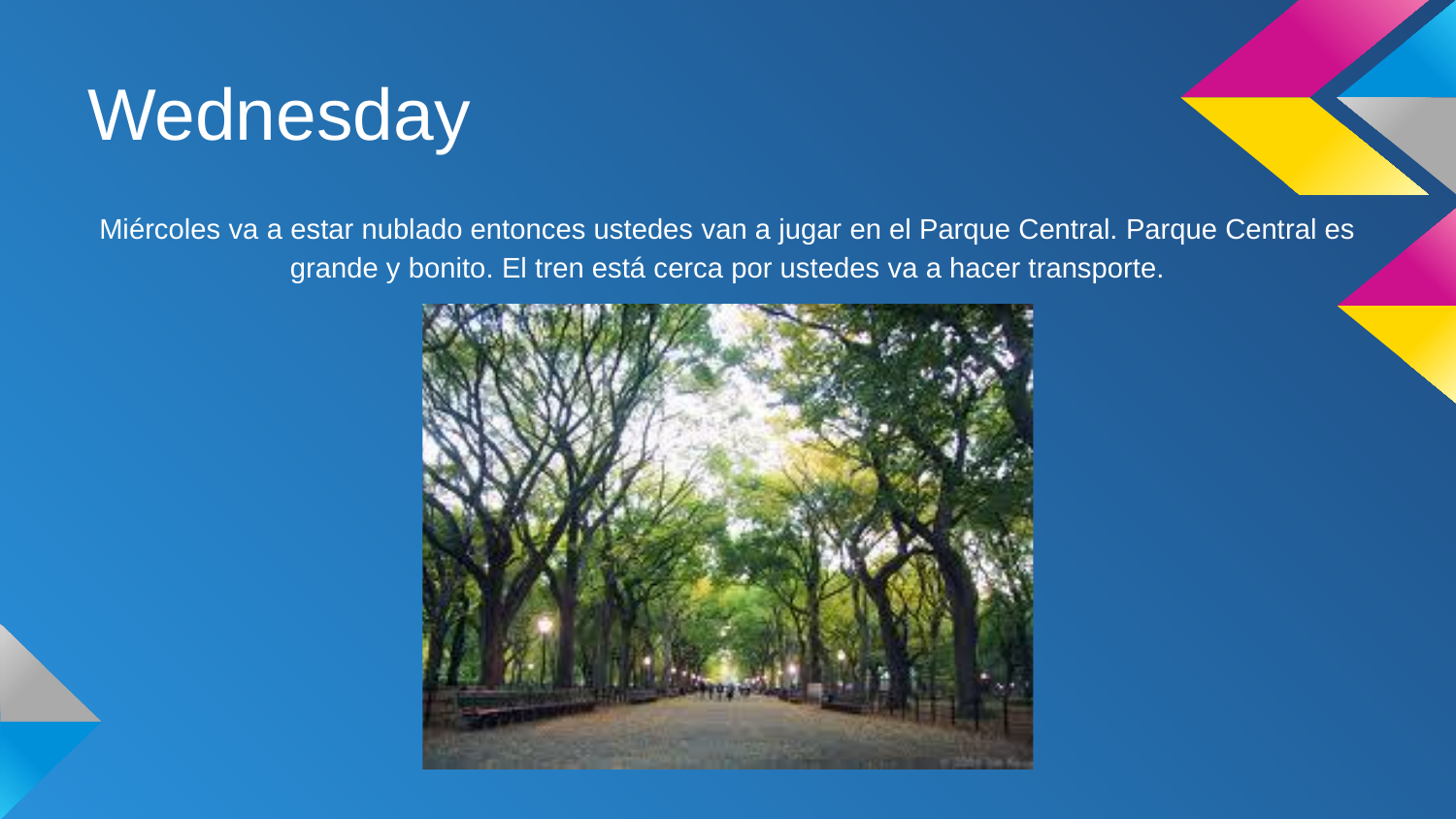

# Wednesday
Miércoles va a estar nublado entonces ustedes van a jugar en el Parque Central. Parque Central es grande y bonito. El tren está cerca por ustedes va a hacer transporte.